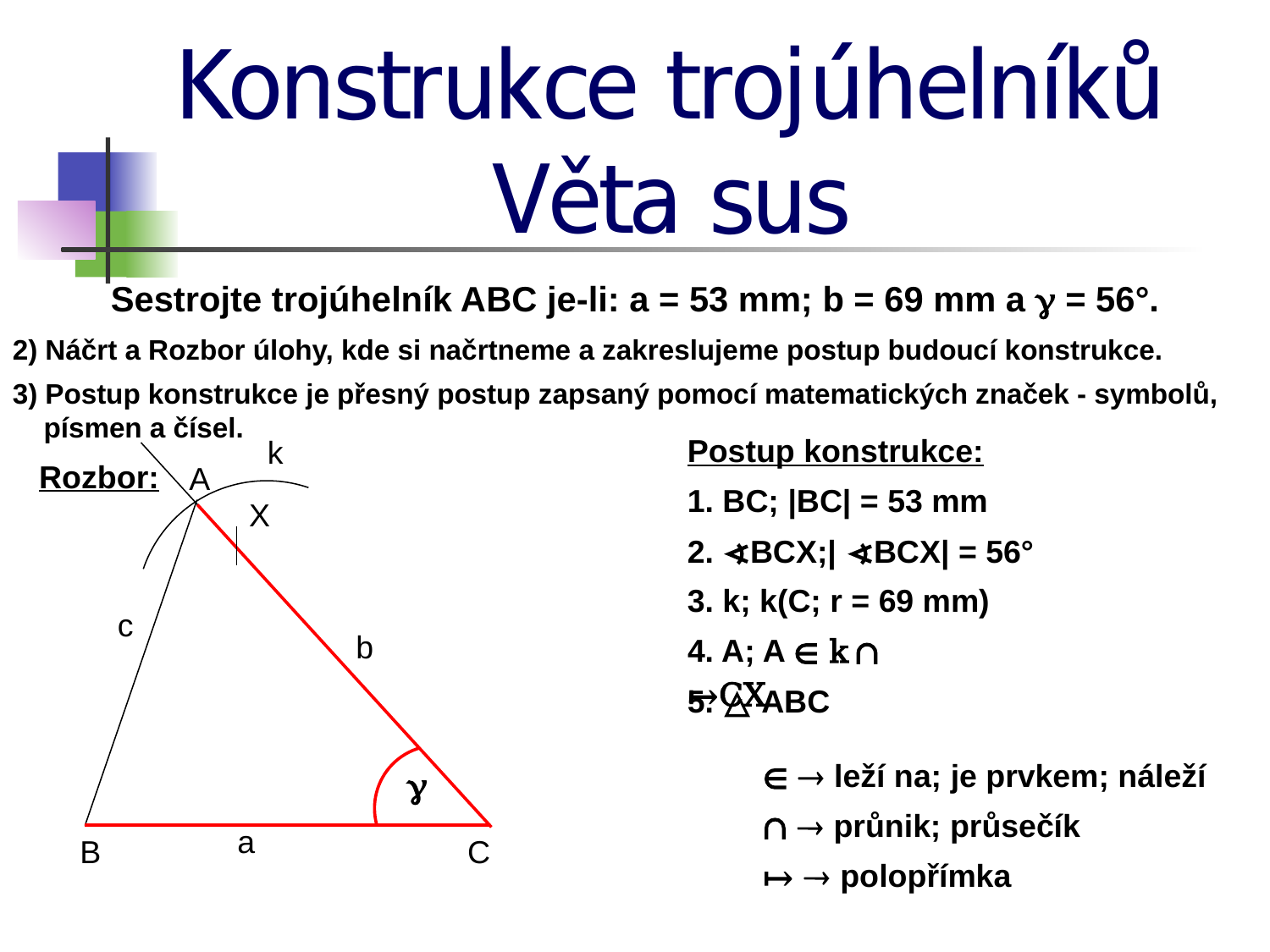

Konstrukce trojúhelníků
Věta sus
Sestrojte trojúhelník ABC je-li: a = 53 mm; b = 69 mm a γ = 56°.
2) Náčrt a Rozbor úlohy, kde si načrtneme a zakreslujeme postup budoucí konstrukce.
3) Postup konstrukce je přesný postup zapsaný pomocí matematických značek - symbolů,
    písmen a čísel.
Postup konstrukce:
k
Rozbor:
A
1. BC; |BC| = 53 mm

X
2. ∢BCX;| ∢BCX| = 56°
3. k; k(C; r = 69 mm)
c
b
4. A; A ∈ k ∩ ↦CX
5. △ ABC

∈ → leží na; je prvkem; náleží
γ
∩ → průnik; průsečík
a
B
C
↦ → polopřímka